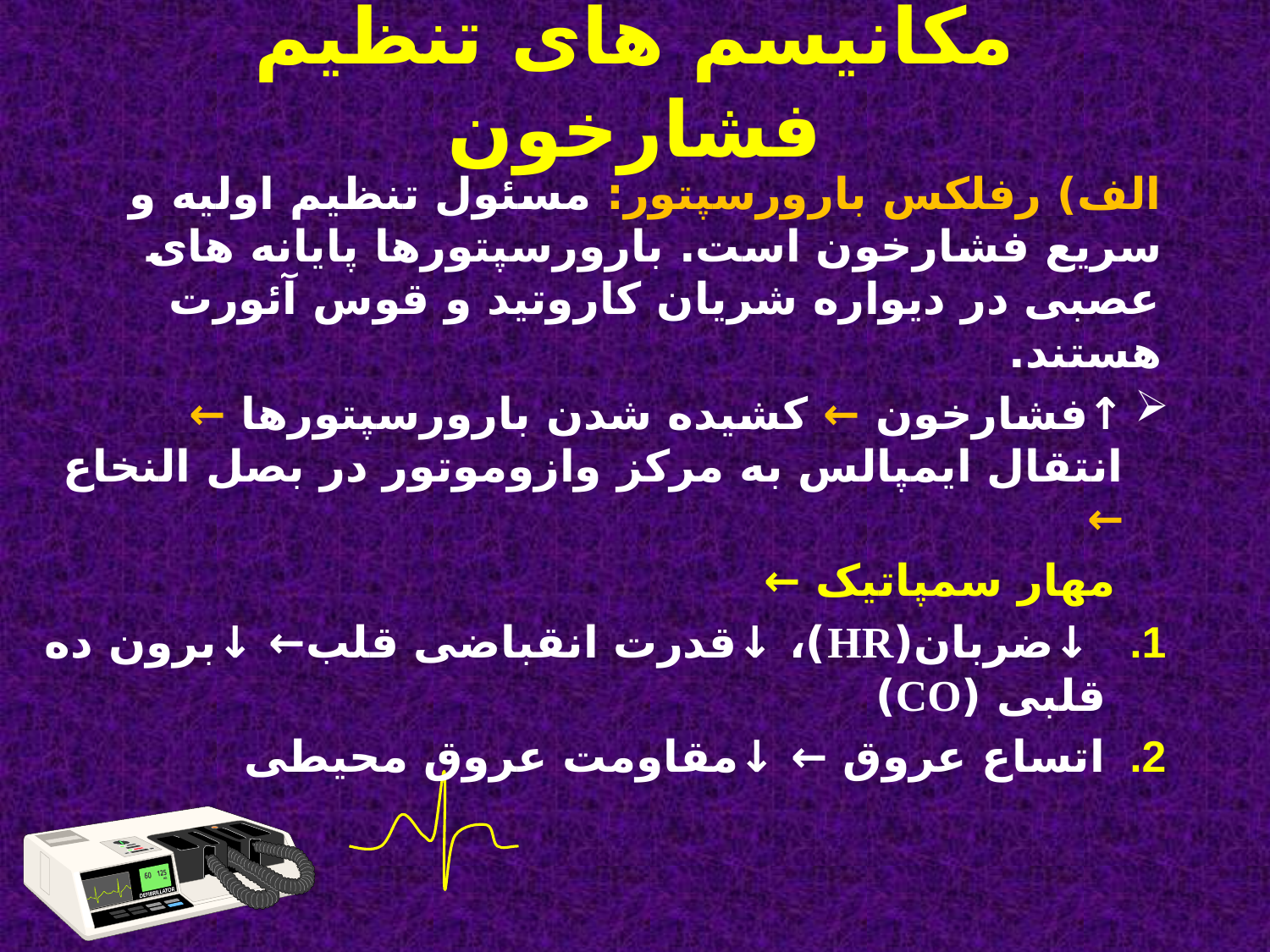

# مکانیسم های تنظیم فشارخون
الف) رفلکس بارورسپتور: مسئول تنظیم اولیه و سریع فشارخون است. بارورسپتورها پایانه های عصبی در دیواره شریان کاروتید و قوس آئورت هستند.
↑فشارخون ← کشیده شدن بارورسپتورها ← انتقال ایمپالس به مرکز وازوموتور در بصل النخاع ←
   مهار سمپاتیک ←
 ↓ضربان(HR)، ↓قدرت انقباضی قلب← ↓برون ده قلبی (CO)
اتساع عروق ← ↓مقاومت عروق محیطی